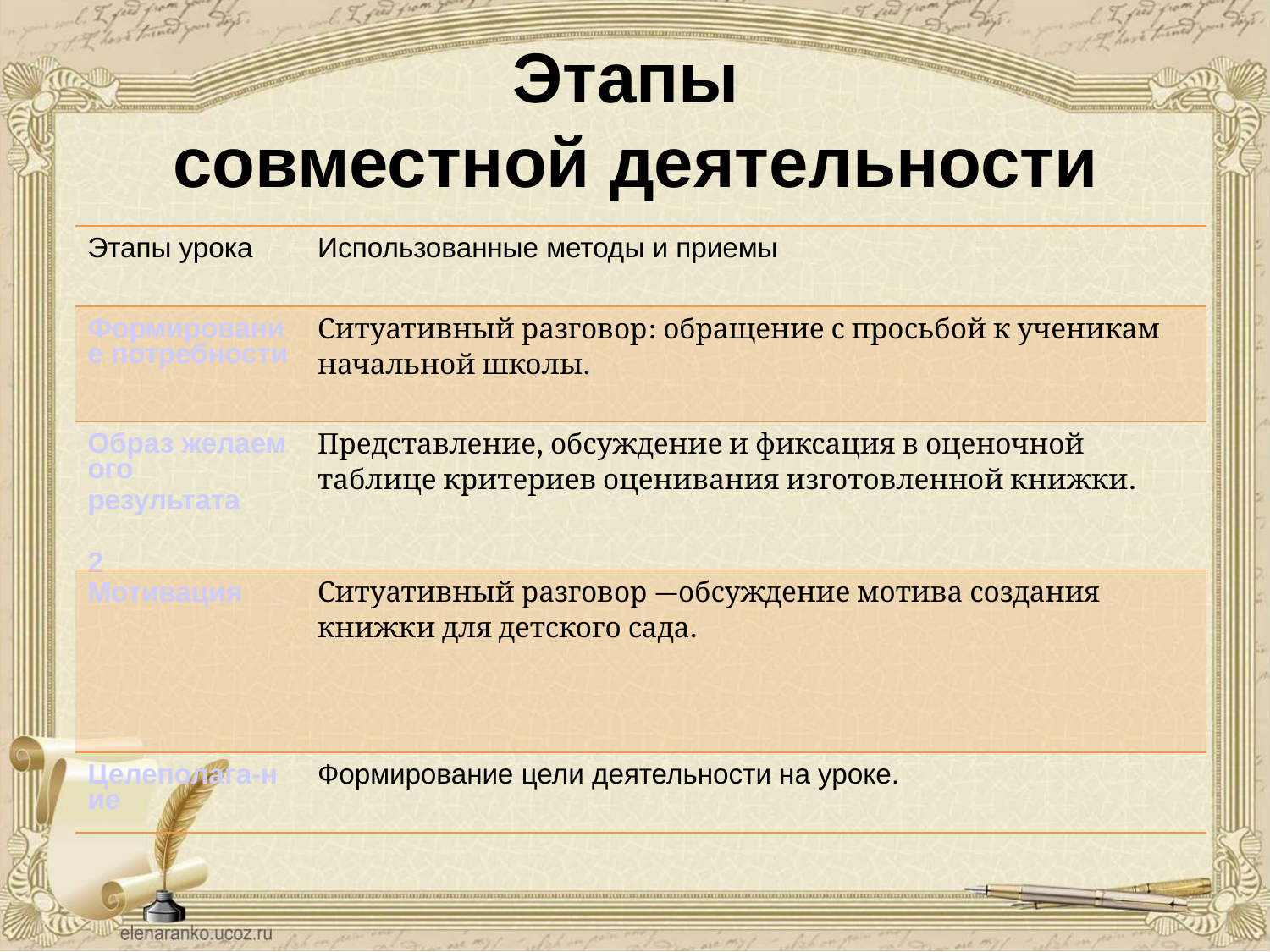

# Этапы совместной деятельности
| Этапы урока | Использованные методы и приемы |
| --- | --- |
| Формирование потребности | Ситуативный разговор: обращение с просьбой к ученикам начальной школы. |
| Образ желаемого результата 2 | Представление, обсуждение и фиксация в оценочной таблице критериев оценивания изготовленной книжки. |
| Мотивация | Ситуативный разговор —обсуждение мотива создания книжки для детского сада. |
| Целеполага-ние | Формирование цели деятельности на уроке. |